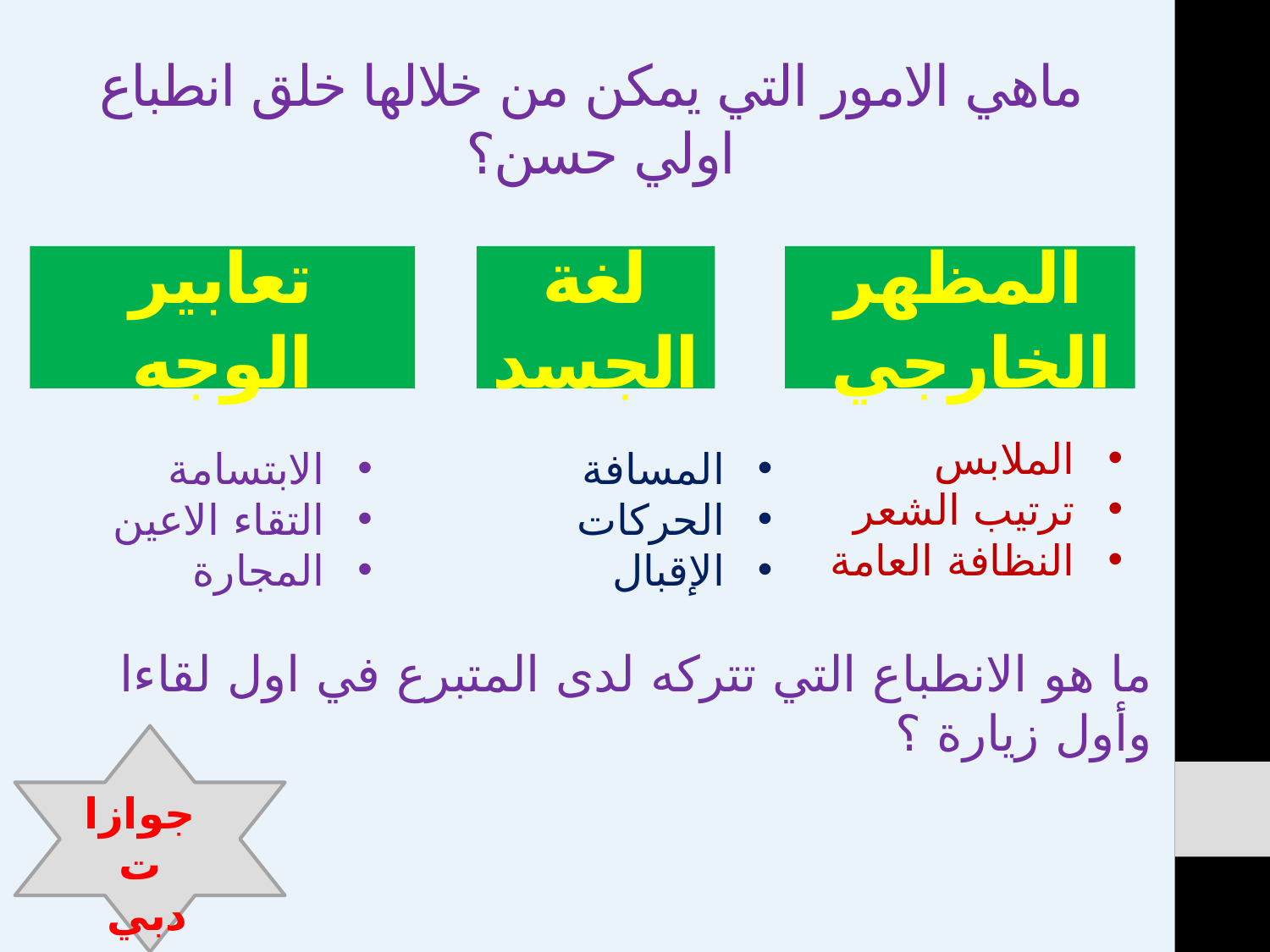

# ماهي الامور التي يمكن من خلالها خلق انطباع اولي حسن؟
تعابير الوجه
لغة الجسد
المظهر الخارجي
الملابس
ترتيب الشعر
النظافة العامة
الابتسامة
التقاء الاعين
المجارة
المسافة
الحركات
الإقبال
ما هو الانطباع التي تتركه لدى المتبرع في اول لقاءا وأول زيارة ؟

جوازات دبي